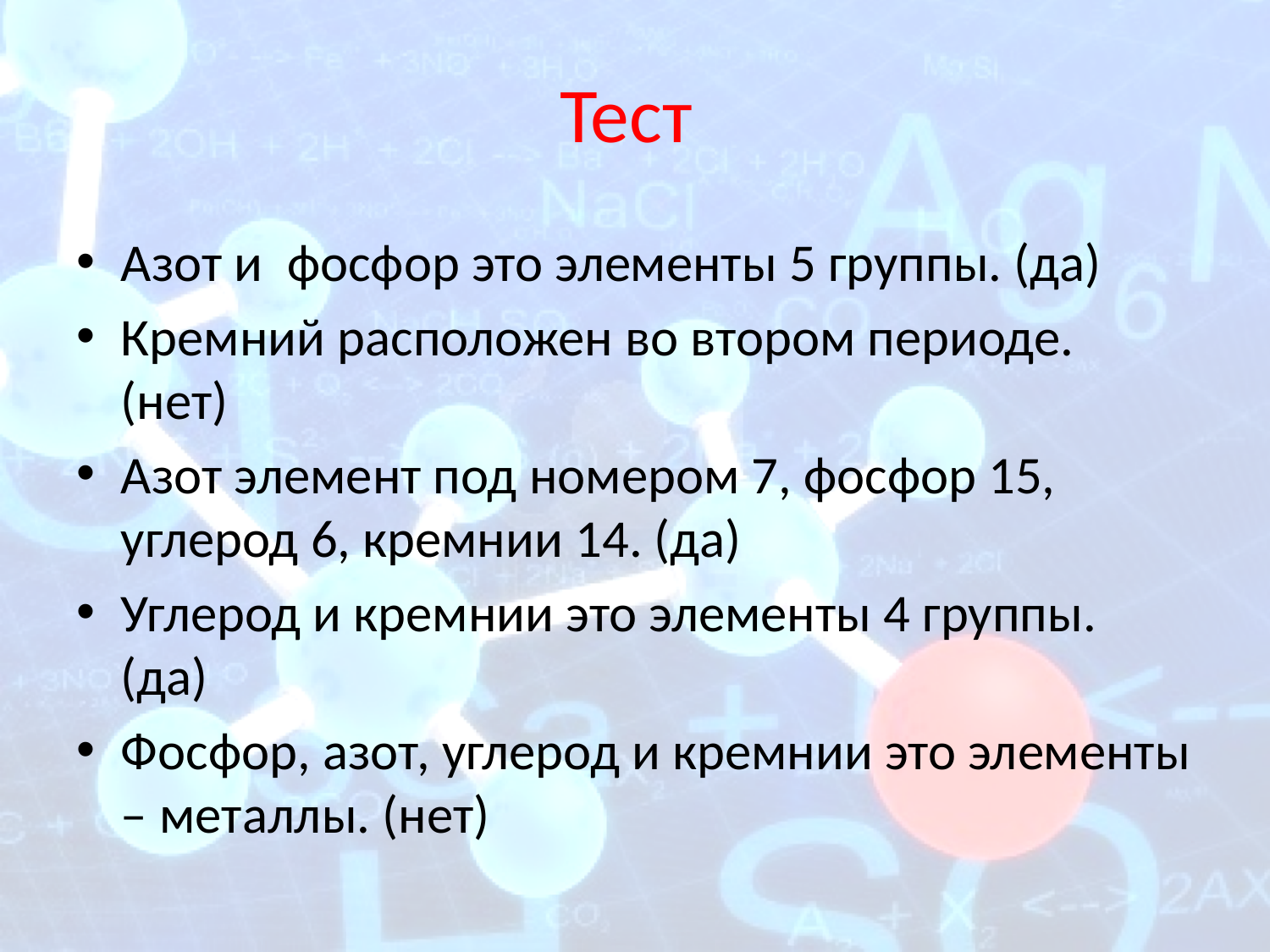

# Тест
Азот и  фосфор это элементы 5 группы. (да)
Кремний расположен во втором периоде. (нет)
Азот элемент под номером 7, фосфор 15, углерод 6, кремнии 14. (да)
Углерод и кремнии это элементы 4 группы. (да)
Фосфор, азот, углерод и кремнии это элементы – металлы. (нет)